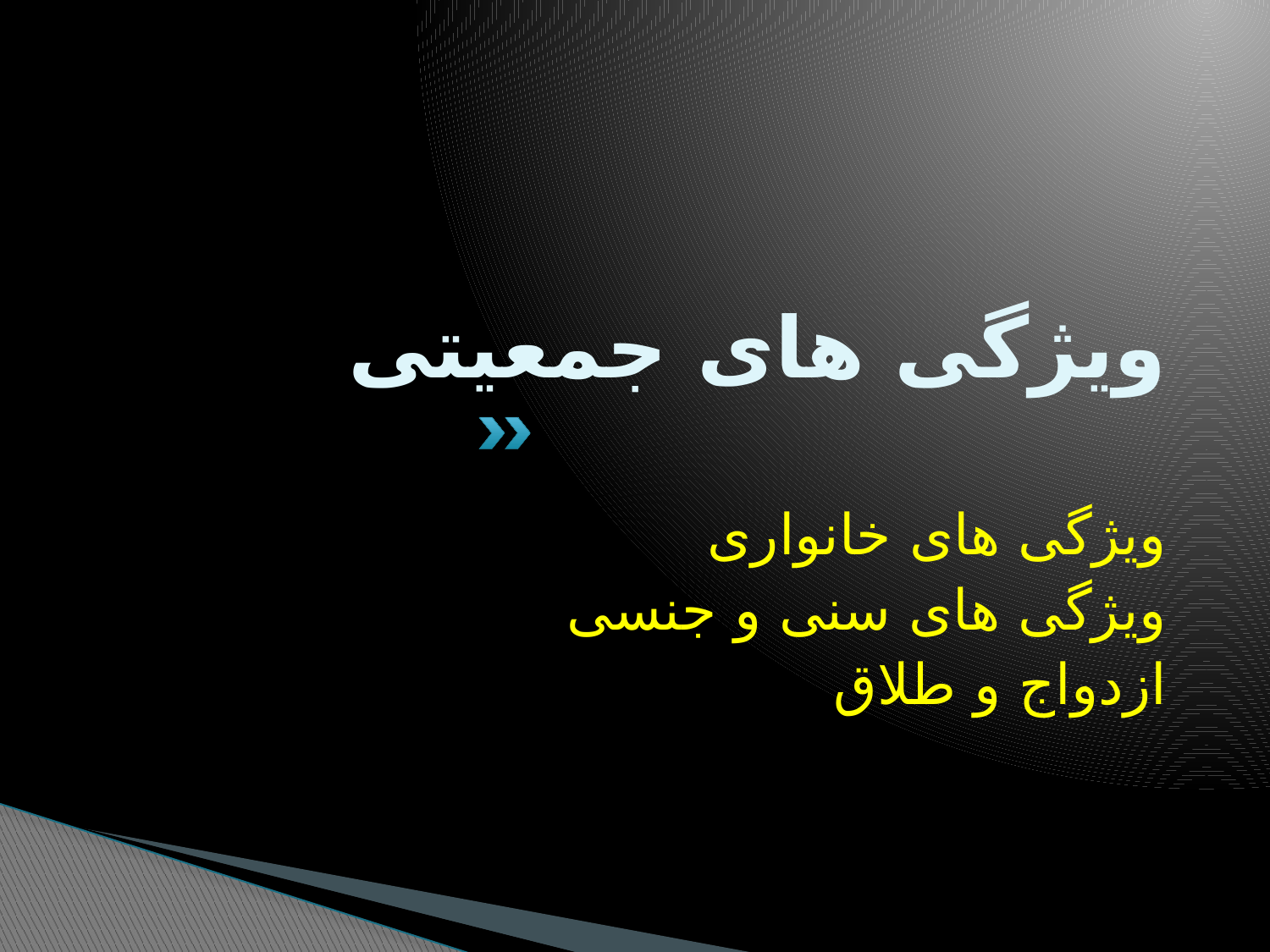

# ویژگی های جمعیتی
ویژگی های خانواری
ویژگی های سنی و جنسی
ازدواج و طلاق